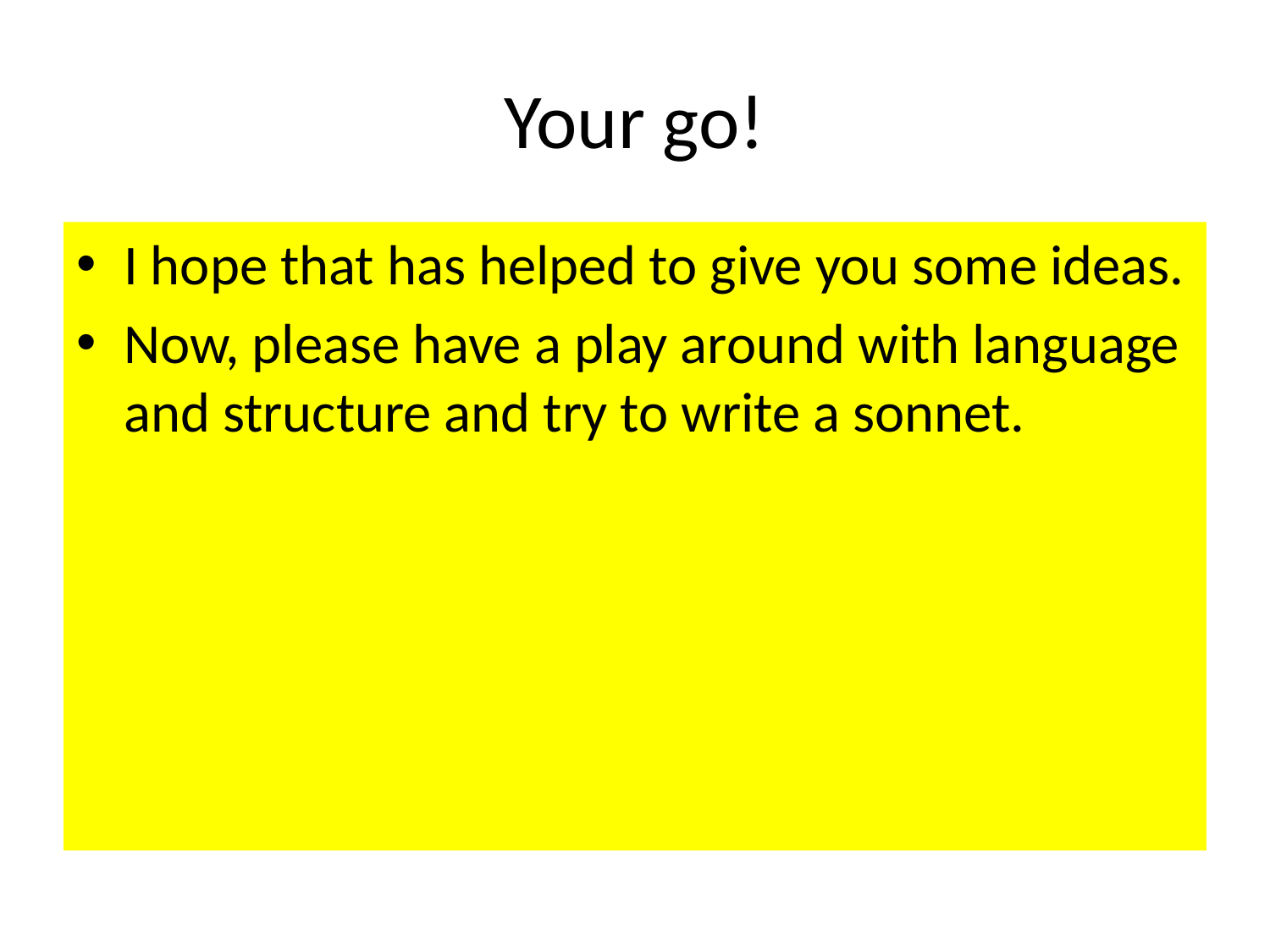

# Your go!
I hope that has helped to give you some ideas.
Now, please have a play around with language and structure and try to write a sonnet.